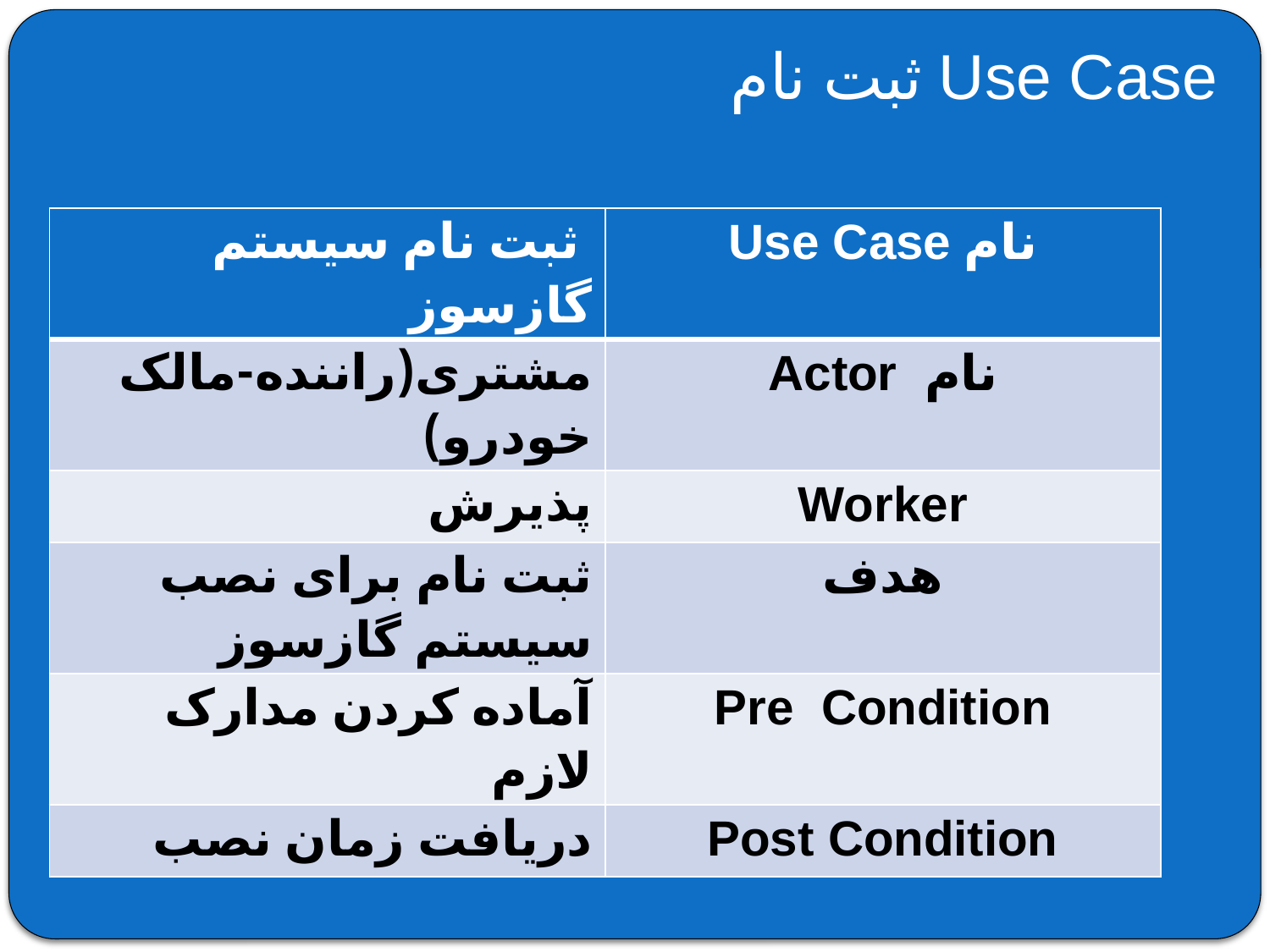

Use Case ثبت نام

| ثبت نام سیستم گازسوز | نام Use Case |
| --- | --- |
| مشتری(راننده-مالک خودرو) | Actor نام |
| پذیرش | Worker |
| ثبت نام برای نصب سیستم گازسوز | هدف |
| آماده کردن مدارک لازم | Pre Condition |
| دریافت زمان نصب | Post Condition |